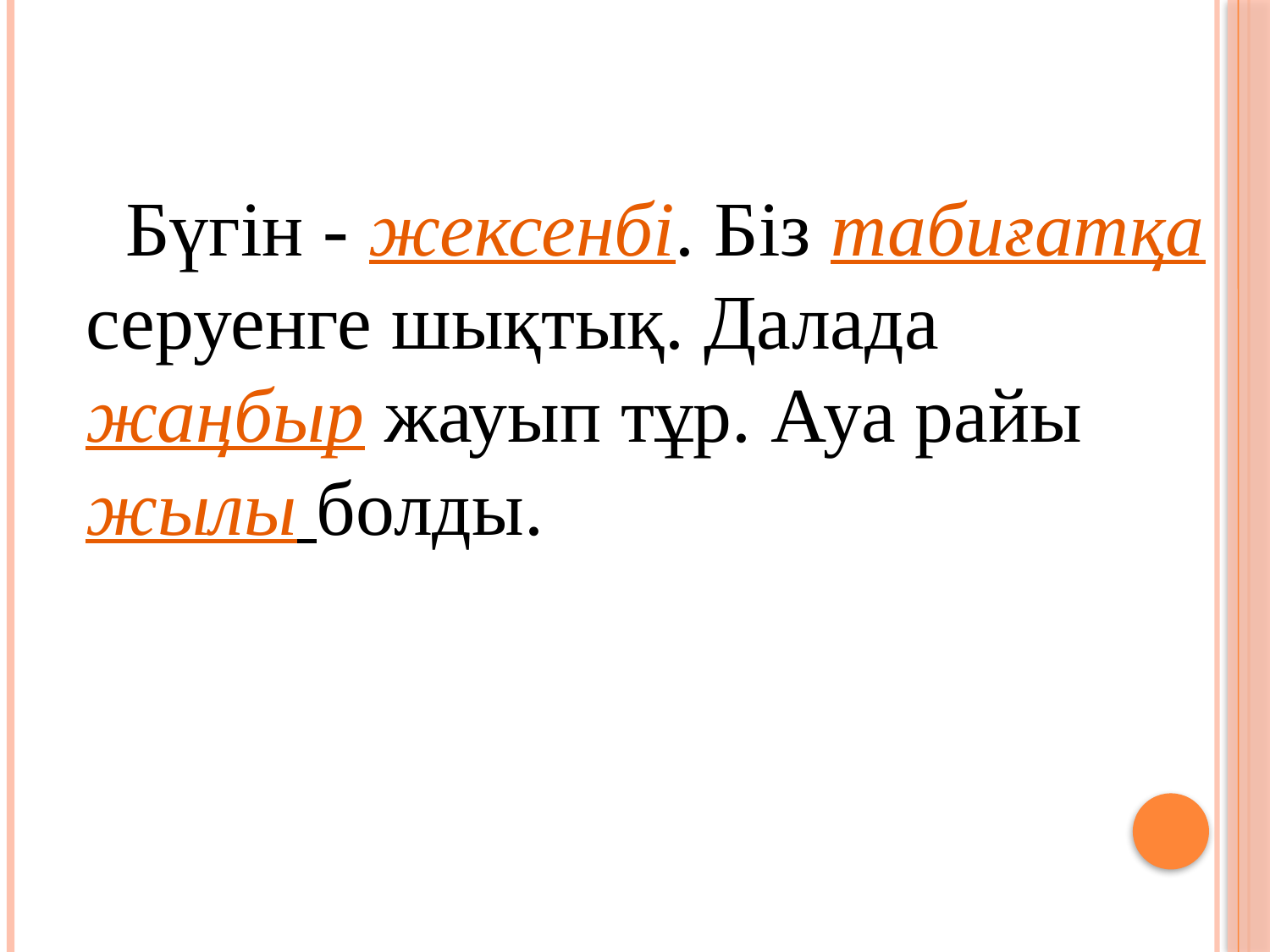

Бүгін - жексенбі. Біз табиғатқа серуенге шықтық. Далада  жаңбыр жауып тұр. Ауа райы жылы болды.